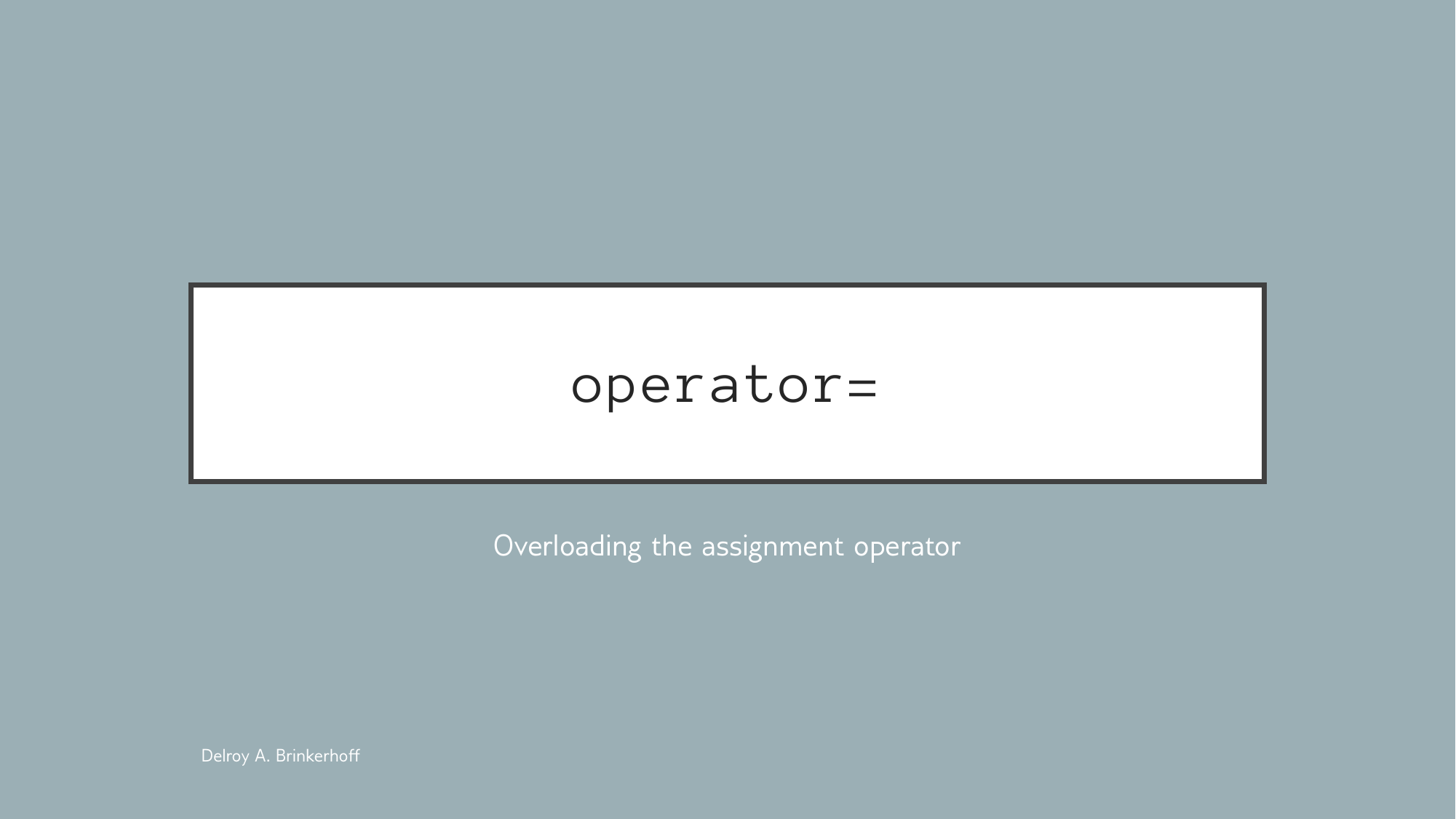

# operator=
Overloading the assignment operator
Delroy A. Brinkerhoff